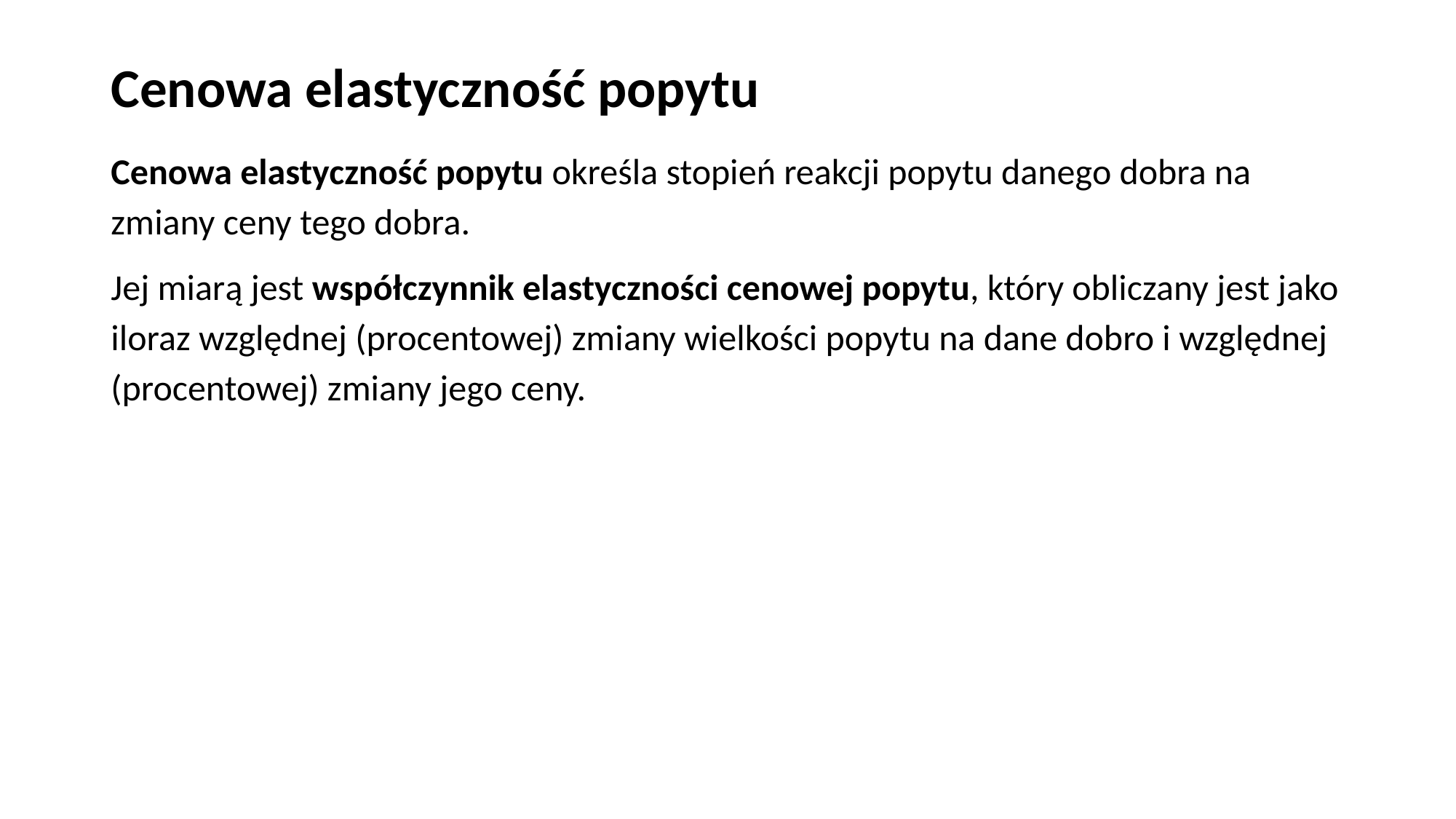

# Cenowa elastyczność popytu
Cenowa elastyczność popytu określa stopień reakcji popytu danego dobra na zmiany ceny tego dobra.
Jej miarą jest współczynnik elastyczności cenowej popytu, który obliczany jest jako iloraz względnej (procentowej) zmiany wielkości popytu na dane dobro i względnej (procentowej) zmiany jego ceny.